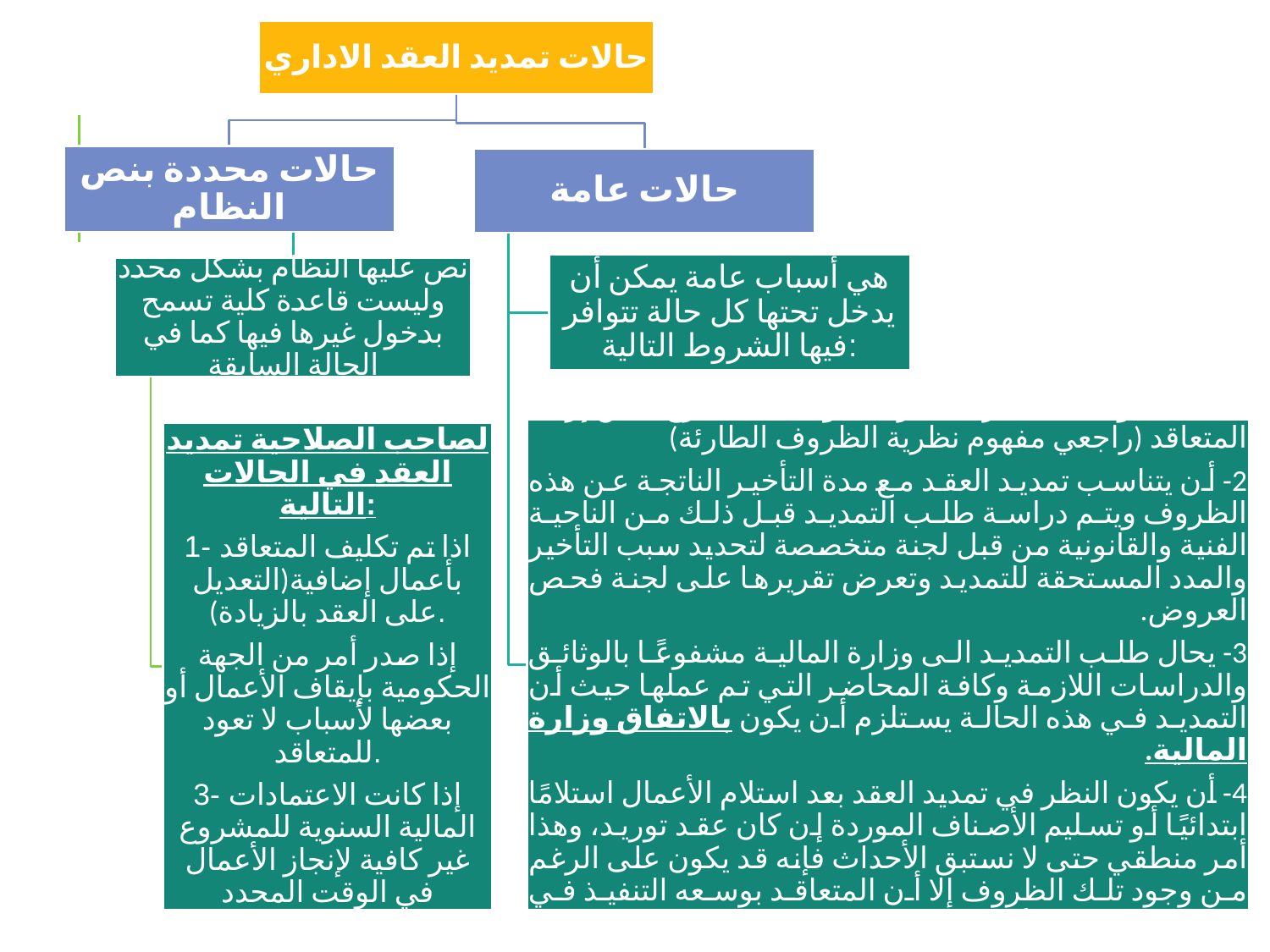

حالات تمديد العقد الاداري
حالات عامة
هي أسباب عامة يمكن أن يدخل تحتها كل حالة تتوافر فيها الشروط التالية:
1- أن يكون هناك ظرف طارئ أو سبب خارج عن إرادة المتعاقد (راجعي مفهوم نظرية الظروف الطارئة)
2- أن يتناسب تمديد العقد مع مدة التأخير الناتجة عن هذه الظروف ويتم دراسة طلب التمديد قبل ذلك من الناحية الفنية والقانونية من قبل لجنة متخصصة لتحديد سبب التأخير والمدد المستحقة للتمديد وتعرض تقريرها على لجنة فحص العروض.
3- يحال طلب التمديد الى وزارة المالية مشفوعًا بالوثائق والدراسات اللازمة وكافة المحاضر التي تم عملها حيث أن التمديد في هذه الحالة يستلزم أن يكون بالاتفاق وزارة المالية.
4- أن يكون النظر في تمديد العقد بعد استلام الأعمال استلامًا ابتدائيًا أو تسليم الأصناف الموردة إن كان عقد توريد، وهذا أمر منطقي حتى لا نستبق الأحداث فإنه قد يكون على الرغم من وجود تلك الظروف إلا أن المتعاقد بوسعه التنفيذ في الوقت المحدد سابقًا.
حالات محددة بنص النظام
نص عليها النظام بشكل محدد وليست قاعدة كلية تسمح بدخول غيرها فيها كما في الحالة السابقة
لصاحب الصلاحية تمديد العقد في الحالات التالية:
1- اذا تم تكليف المتعاقد بأعمال إضافية(التعديل على العقد بالزيادة).
إذا صدر أمر من الجهة الحكومية بإيقاف الأعمال أو بعضها لأسباب لا تعود للمتعاقد.
3- إذا كانت الاعتمادات المالية السنوية للمشروع غير كافية لإنجاز الأعمال في الوقت المحدد